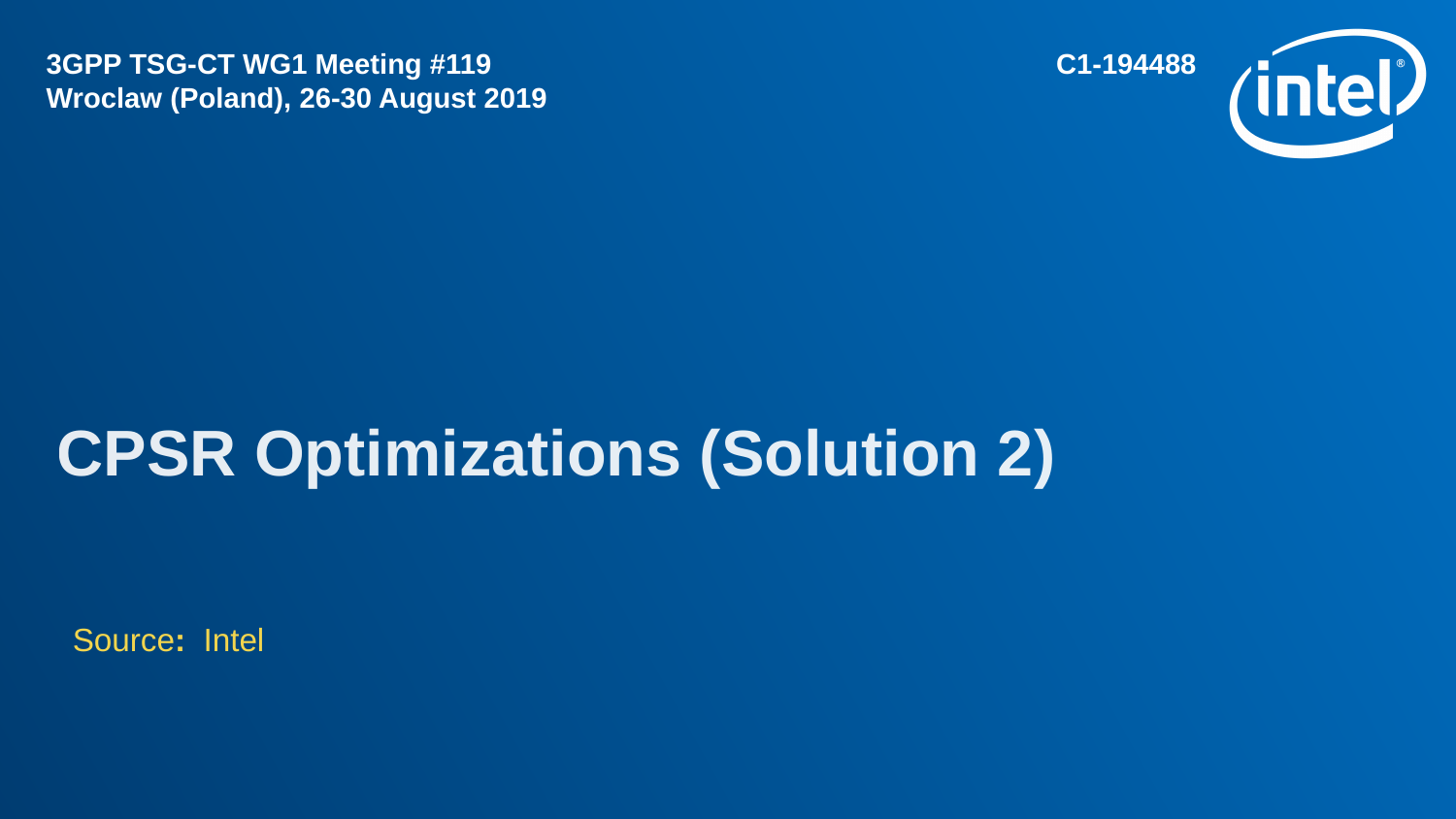

3GPP TSG-CT WG1 Meeting #119
Wroclaw (Poland), 26-30 August 2019
C1-194488
# CPSR Optimizations (Solution 2)

Source:  Intel